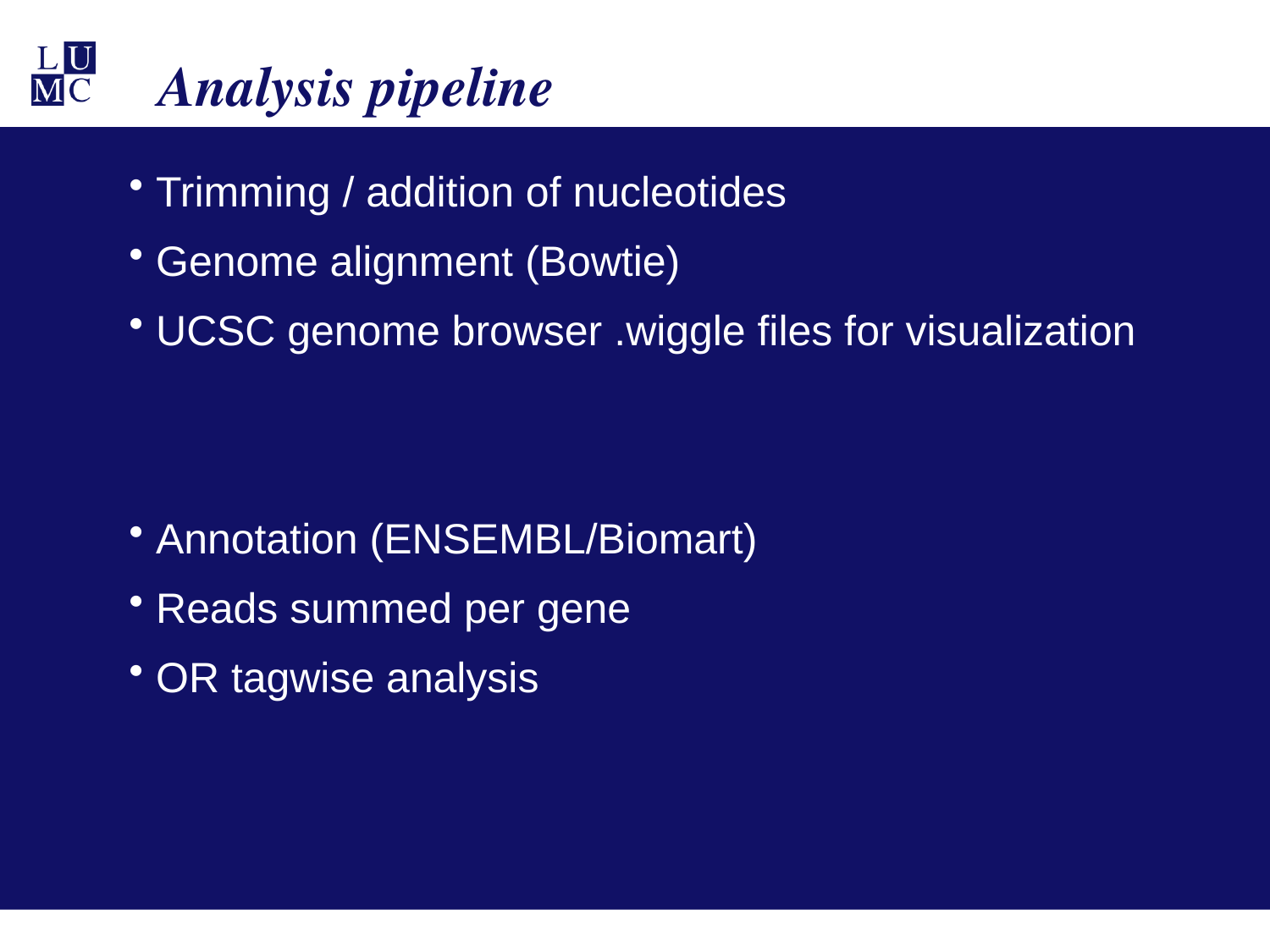

# Analysis pipeline
Trimming / addition of nucleotides
Genome alignment (Bowtie)
UCSC genome browser .wiggle files for visualization

Annotation (ENSEMBL/Biomart)
Reads summed per gene
OR tagwise analysis